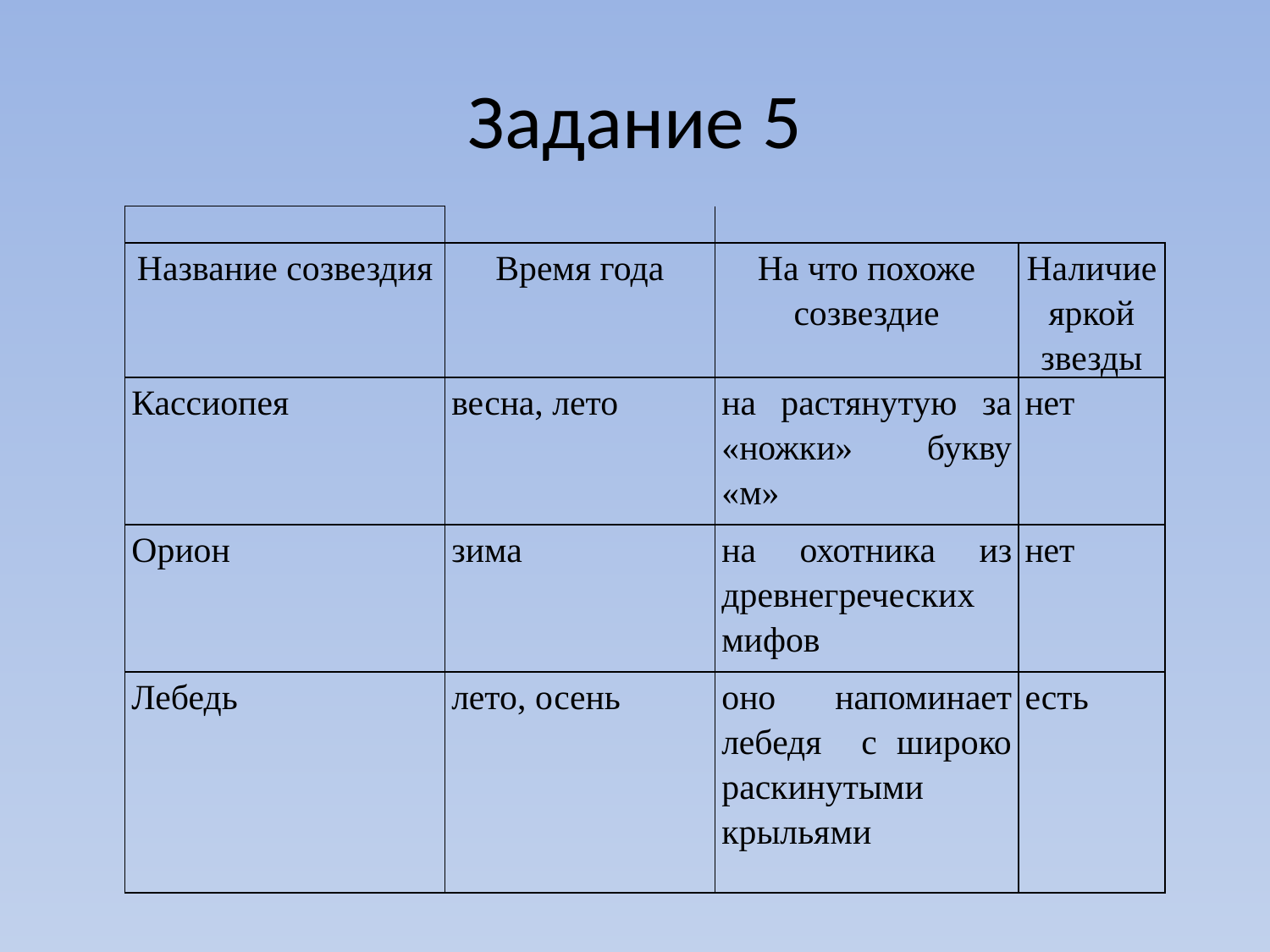

# Задание 5
|  |  |  |  |
| --- | --- | --- | --- |
| Название созвездия | Время года | На что похоже созвездие | Наличие яркой звезды |
| Кассиопея | весна, лето | на растянутую за «ножки» букву «м» | нет |
| Орион | зима | на охотника из древнегреческих мифов | нет |
| Лебедь | лето, осень | оно напоминает лебедя с широко раскинутыми крыльями | есть |